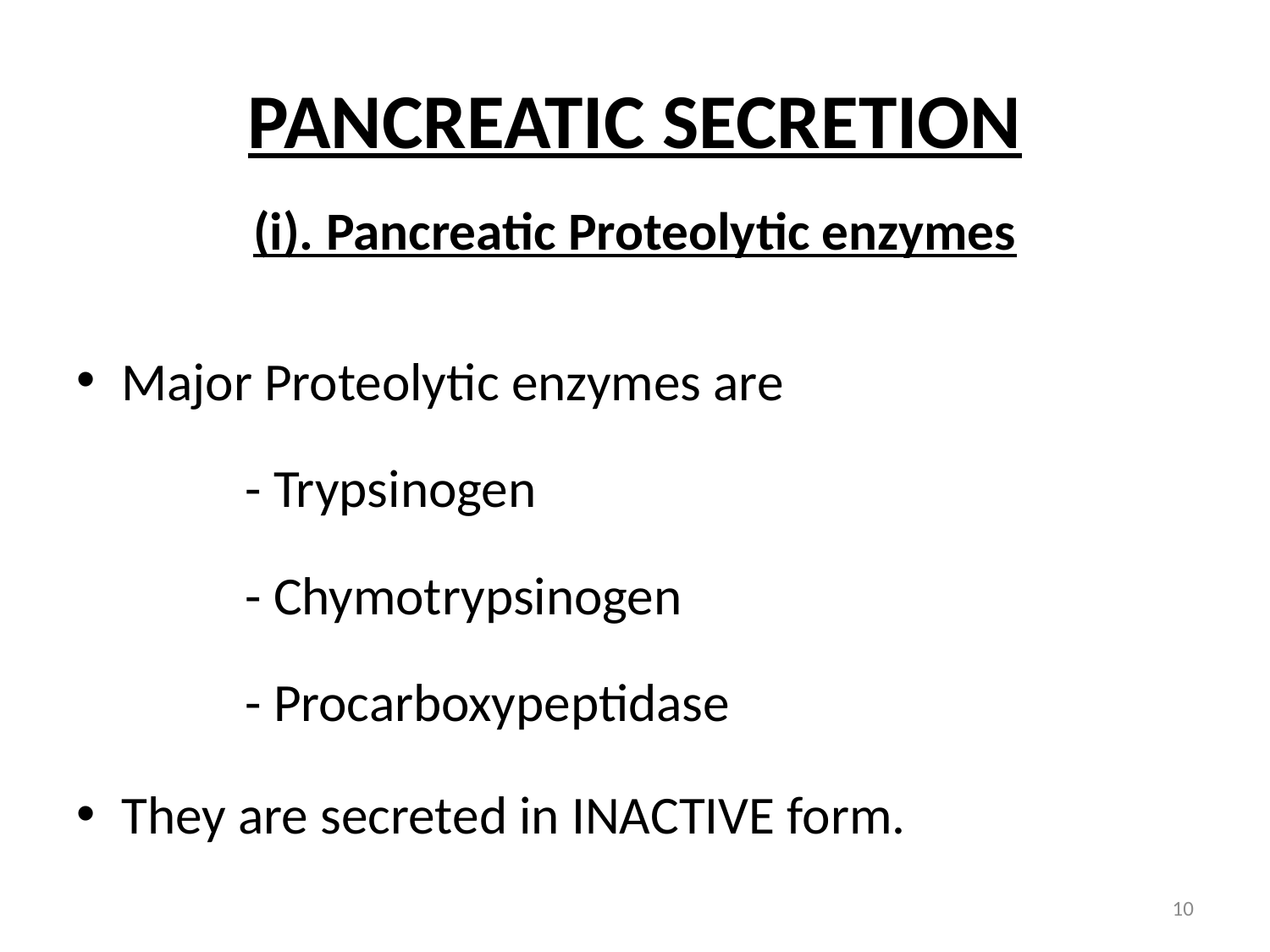

# PANCREATIC SECRETION
(i). Pancreatic Proteolytic enzymes

Major Proteolytic enzymes are
              - Trypsinogen
              - Chymotrypsinogen
              - Procarboxypeptidase

They are secreted in INACTIVE form.

10